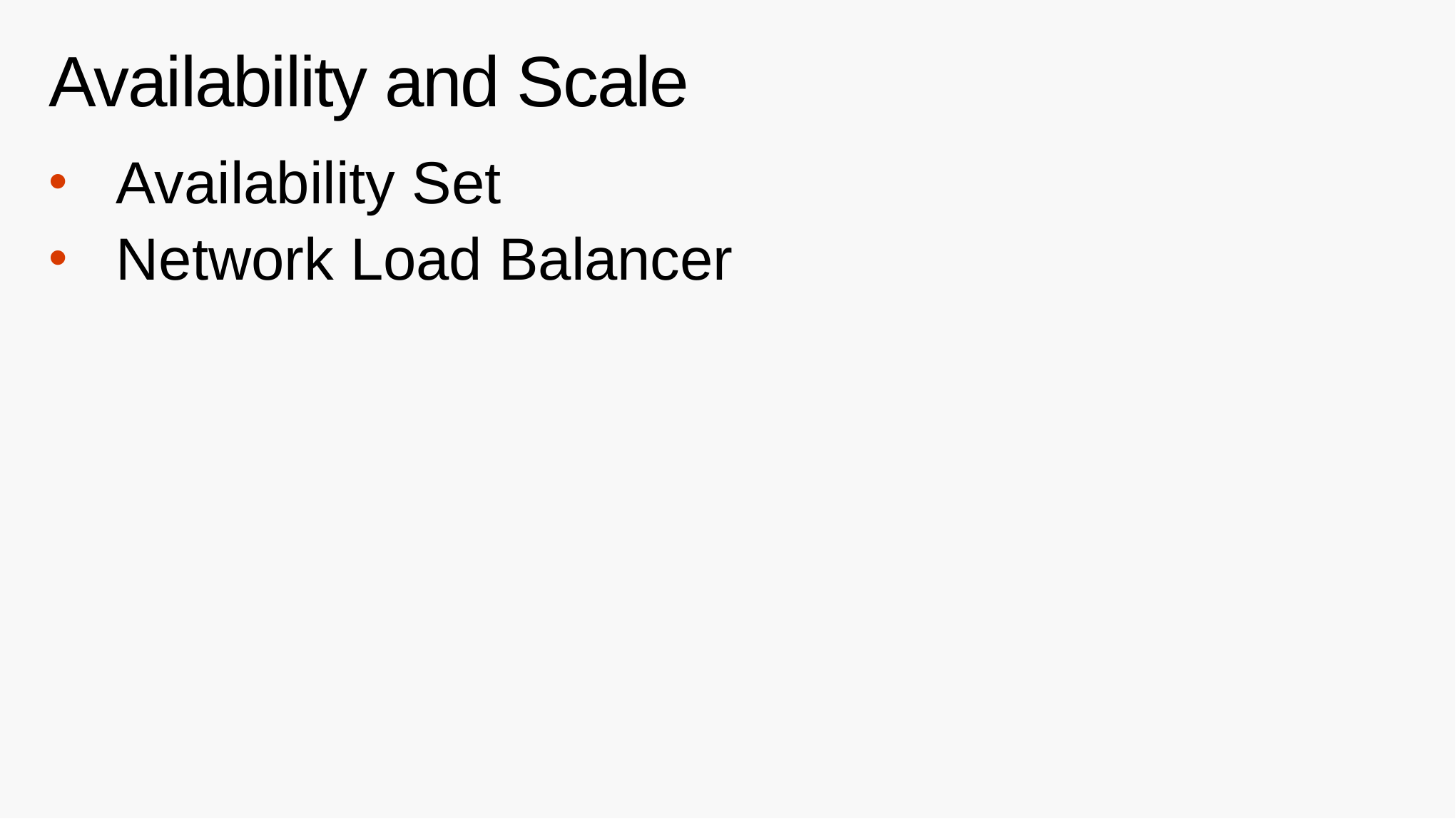

# Availability and Scale
Availability Set
Network Load Balancer